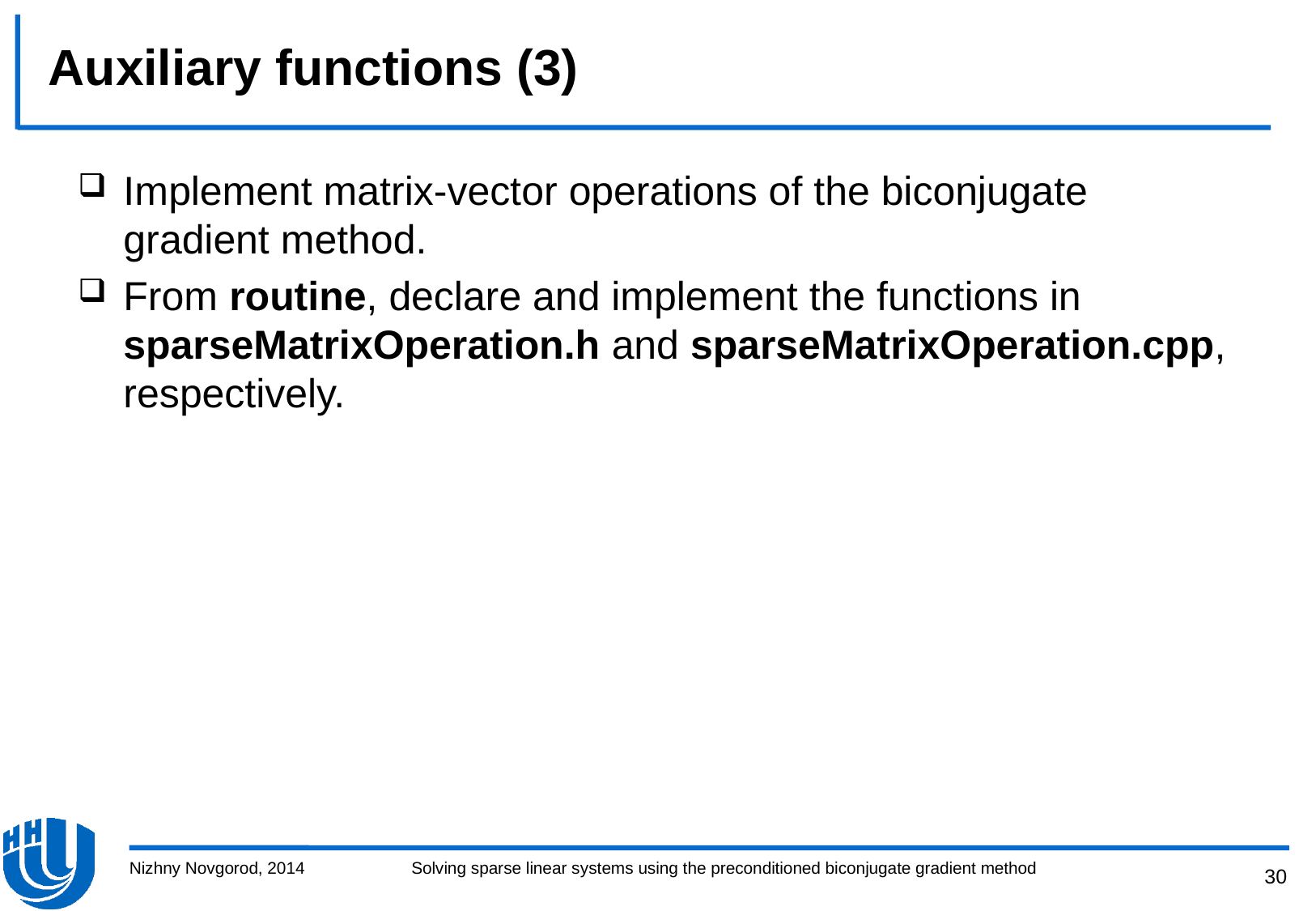

# Auxiliary functions (3)
Implement matrix-vector operations of the biconjugate gradient method.
From routine, declare and implement the functions in sparseMatrixOperation.h and sparseMatrixOperation.cpp, respectively.
Nizhny Novgorod, 2014
Solving sparse linear systems using the preconditioned biconjugate gradient method